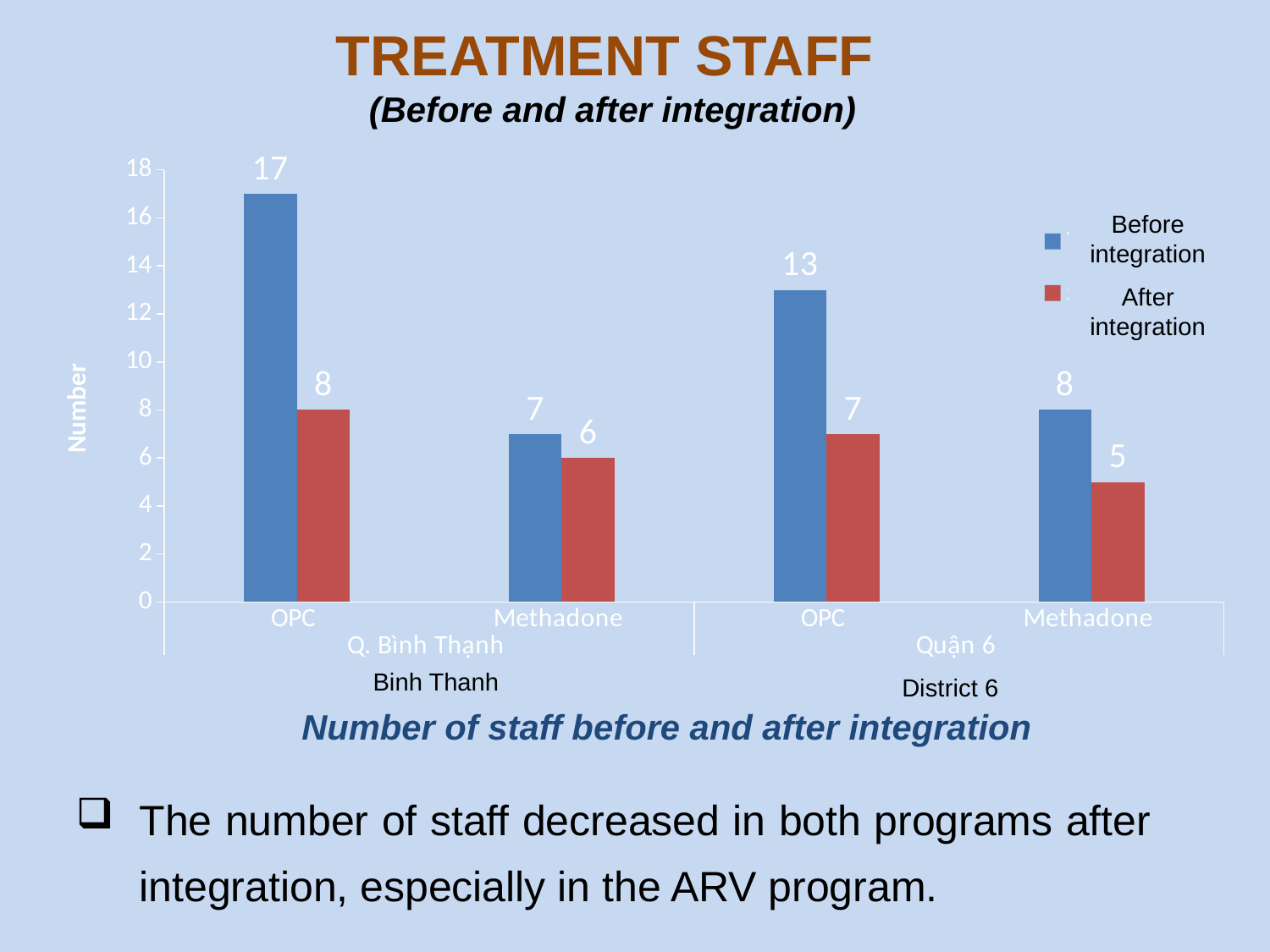

TREATMENT STAFF
(Before and after integration)

### Chart

| Category | Truoc LG | Sau LG |
|---|---|---|
| OPC  | 17.0 | 8.0 |
| Methadone  | 7.0 | 6.0 |
| OPC  | 13.0 | 7.0 |
| Methadone  | 8.0 | 5.0 |
Before integration
After integration
Binh Thanh
District 6
Number of staff before and after integration
The number of staff decreased in both programs after integration, especially in the ARV program.